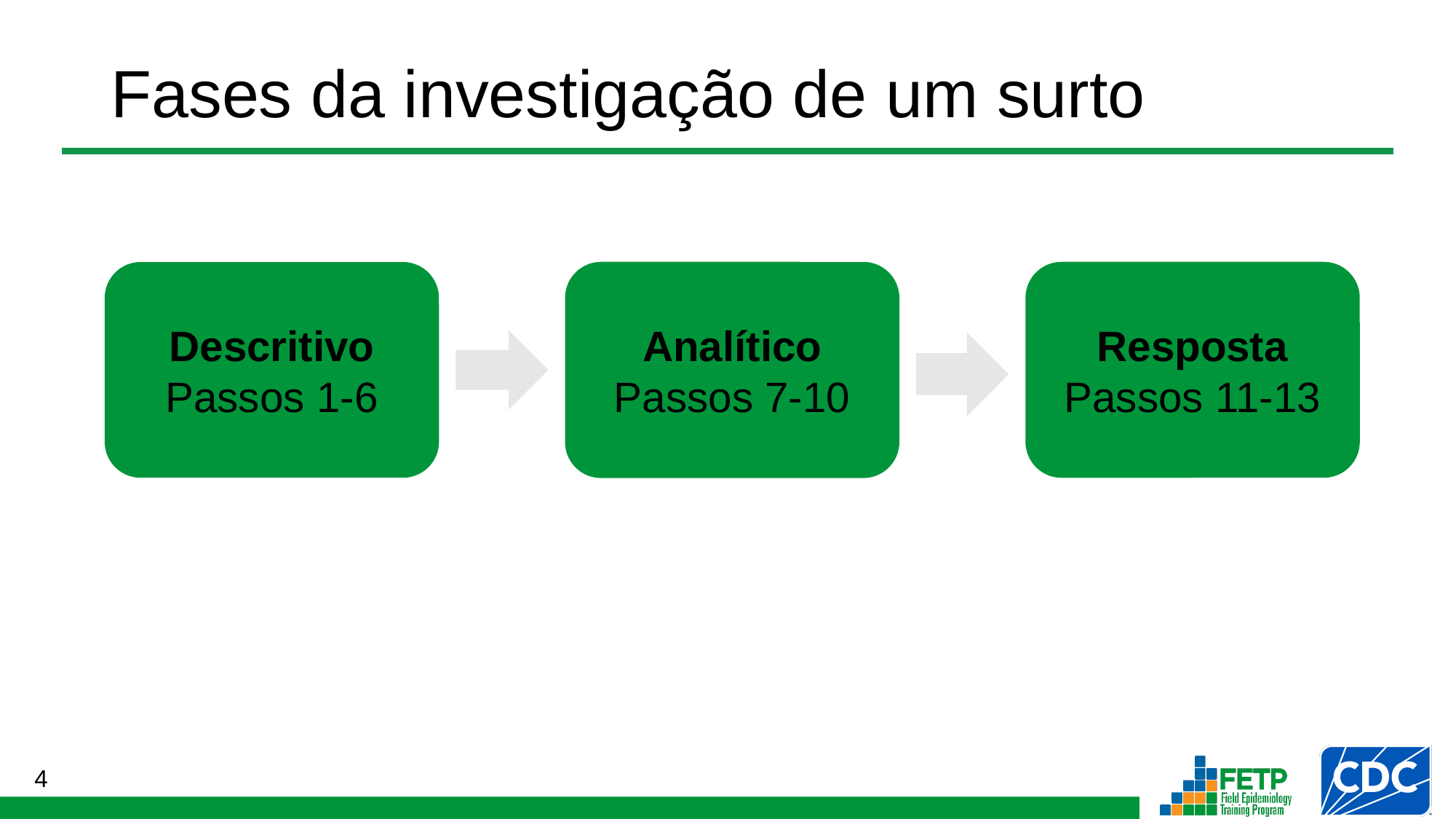

# Fases da investigação de um surto
Analítico
Passos 7-10
Resposta
Passos 11-13
Descritivo
Passos 1-6